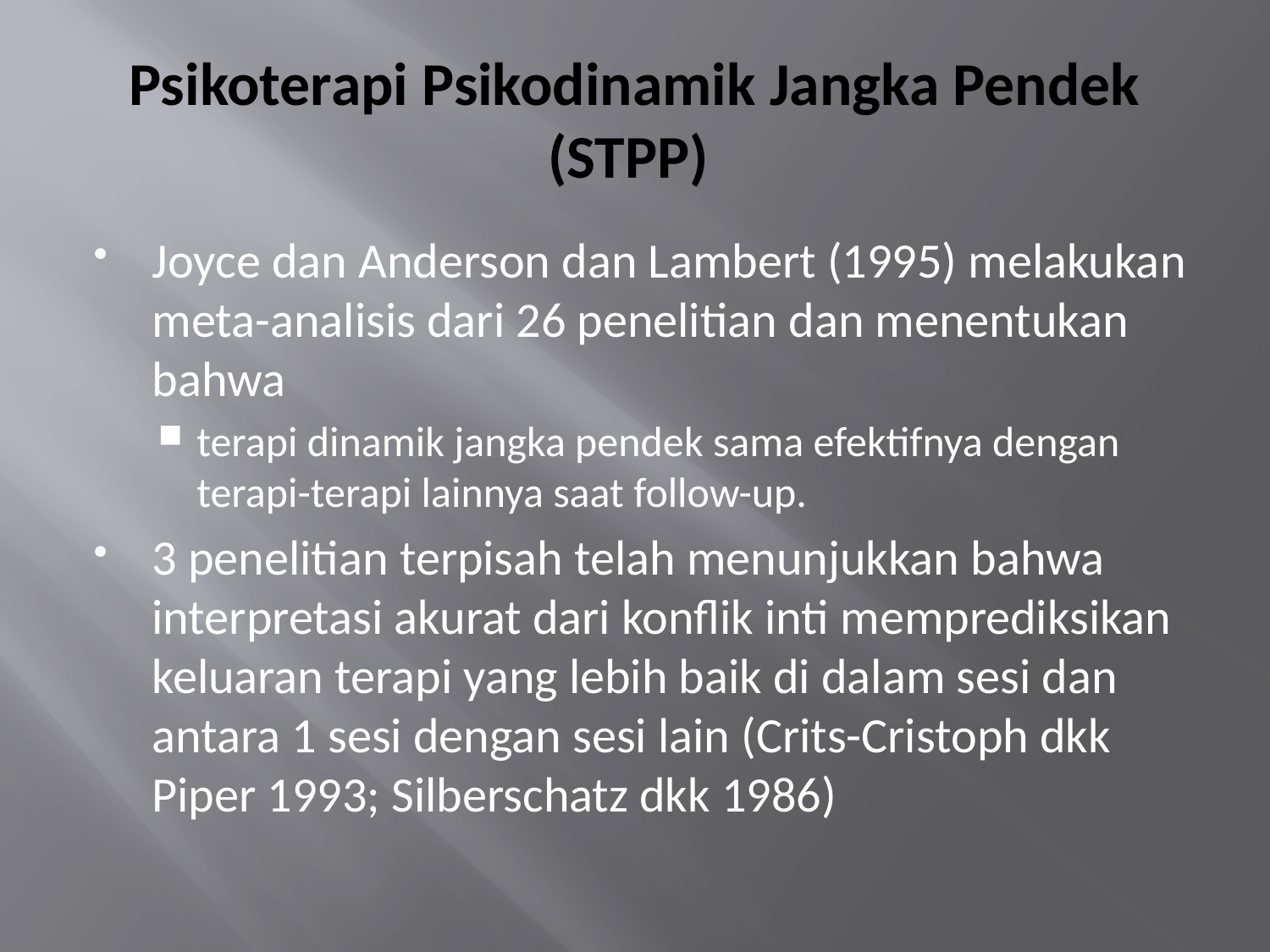

# Psikoterapi Psikodinamik Jangka Pendek (STPP)
Joyce dan Anderson dan Lambert (1995) melakukan meta-analisis dari 26 penelitian dan menentukan bahwa
terapi dinamik jangka pendek sama efektifnya dengan terapi-terapi lainnya saat follow-up.
3 penelitian terpisah telah menunjukkan bahwa interpretasi akurat dari konflik inti memprediksikan keluaran terapi yang lebih baik di dalam sesi dan antara 1 sesi dengan sesi lain (Crits-Cristoph dkk Piper 1993; Silberschatz dkk 1986)